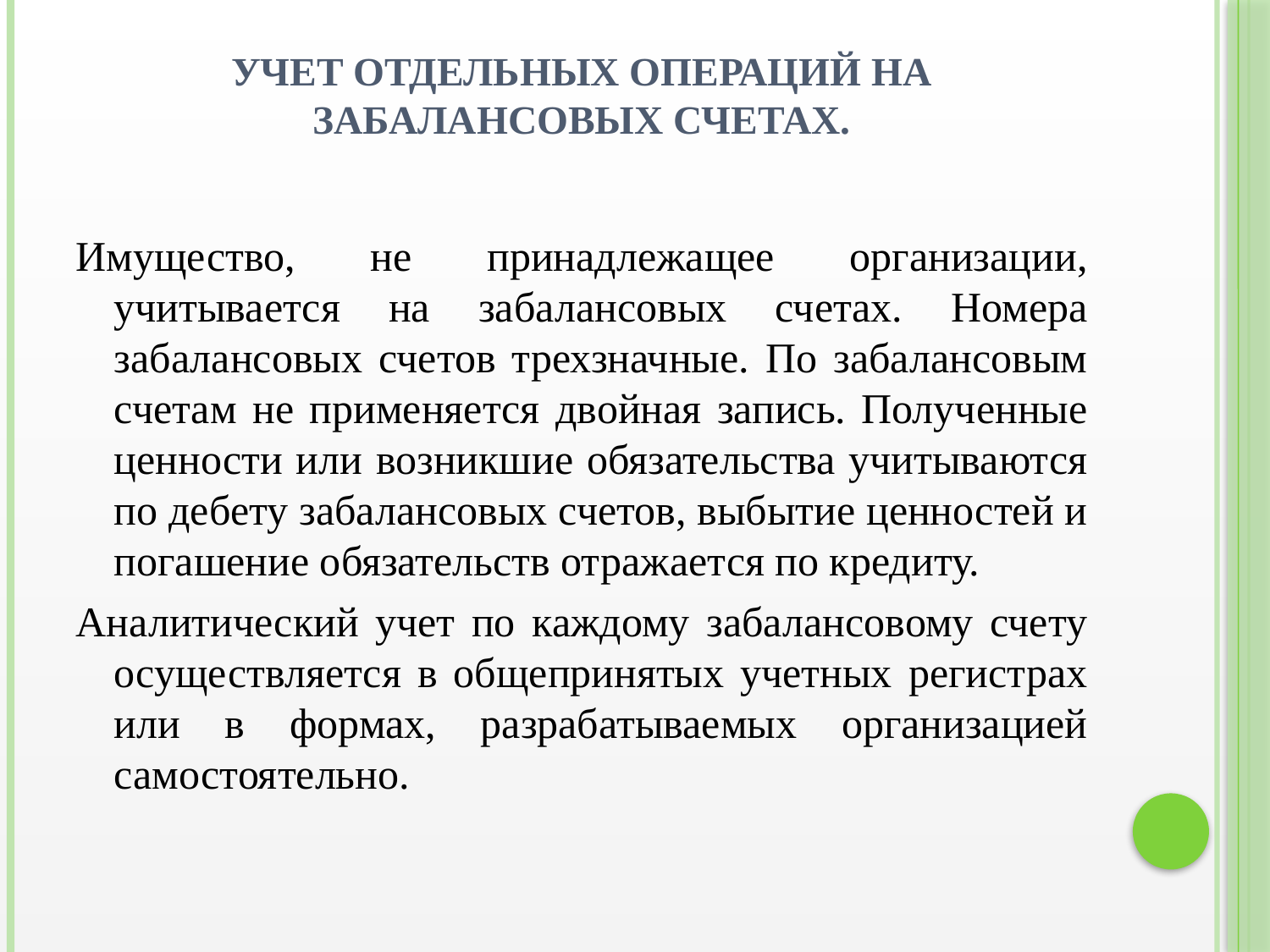

# Учет отдельных операций на забалансовых счетах.
Имущество, не принадлежащее организации, учитывается на забалансовых счетах. Номера забалансовых счетов трехзначные. По забалансовым счетам не применяется двойная запись. Полученные ценности или возникшие обязательства учитываются по дебету забалансовых счетов, выбытие ценностей и погашение обязательств отражается по кредиту.
Аналитический учет по каждому забалансовому счету осуществляется в общепринятых учетных регистрах или в формах, разрабатываемых организацией самостоятельно.